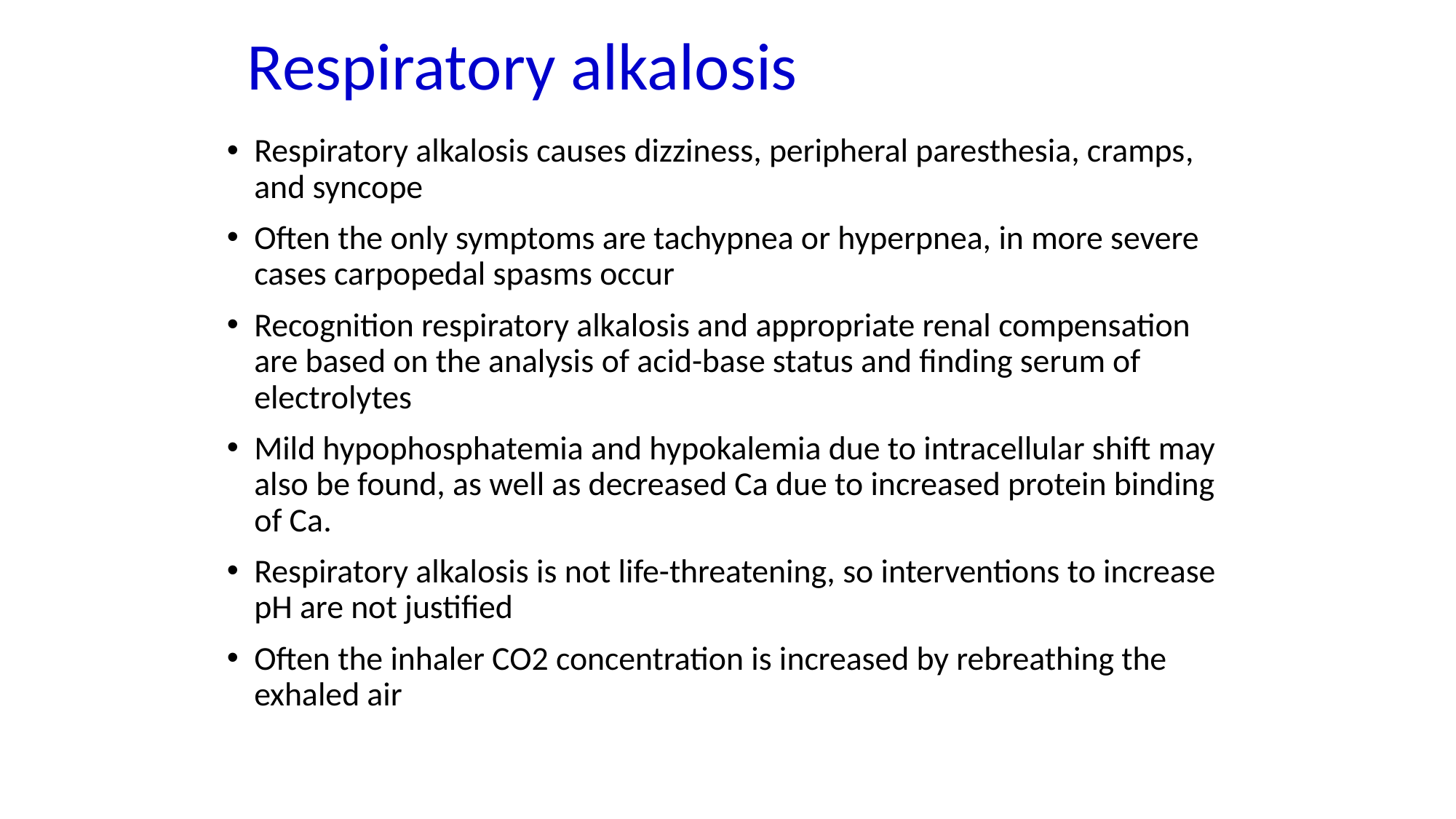

# Respiratory alkalosis
Respiratory alkalosis causes dizziness, peripheral paresthesia, cramps, and syncope
Often the only symptoms are tachypnea or hyperpnea, in more severe cases carpopedal spasms occur
Recognition respiratory alkalosis and appropriate renal compensation are based on the analysis of acid-base status and finding serum of electrolytes
Mild hypophosphatemia and hypokalemia due to intracellular shift may also be found, as well as decreased Ca due to increased protein binding of Ca.
Respiratory alkalosis is not life-threatening, so interventions to increase pH are not justified
Often the inhaler CO2 concentration is increased by rebreathing the exhaled air